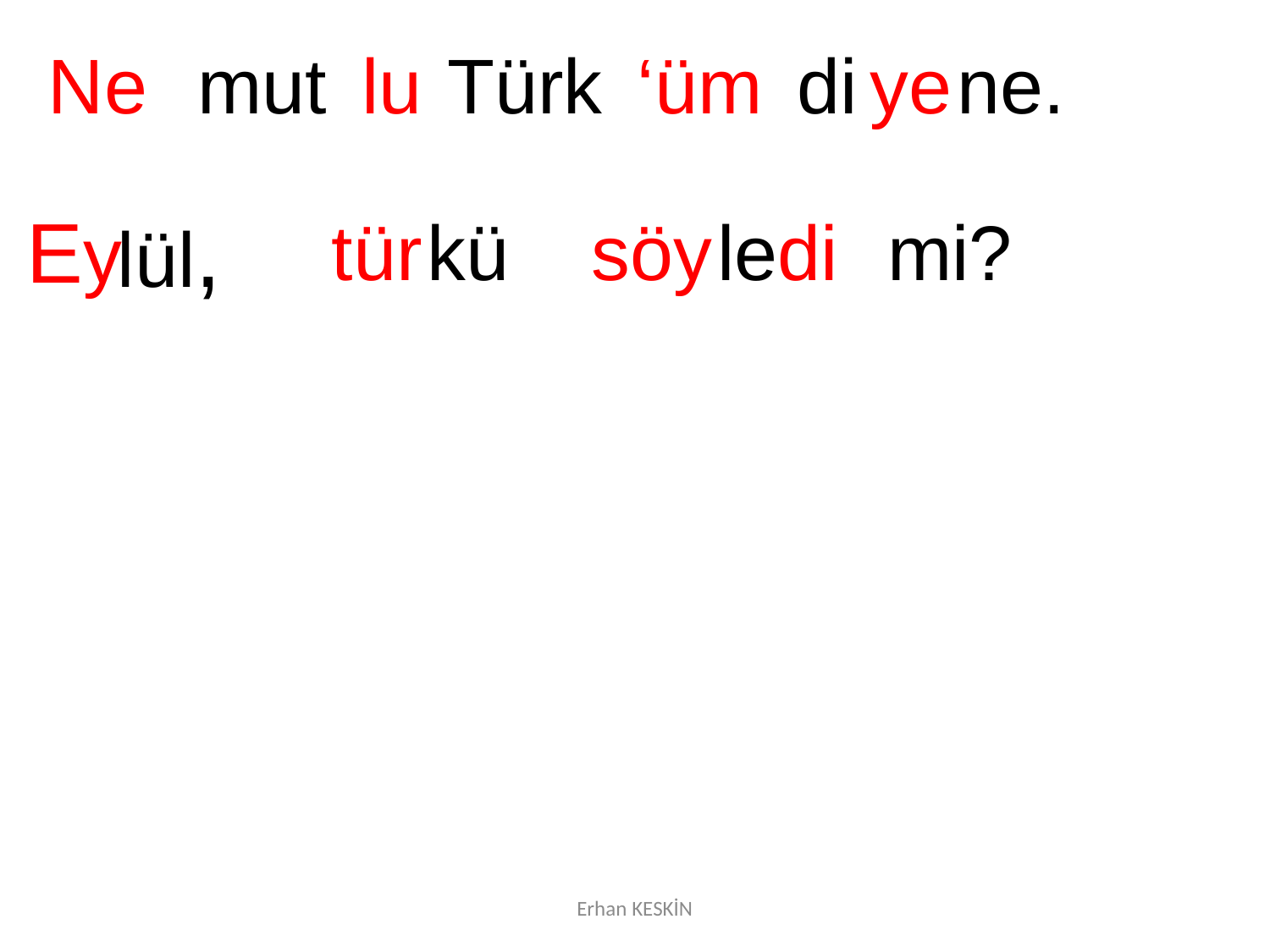

Ne
mut
lu
Türk
‘üm
di
ye
ne.
Ey
lül,
tür
kü
söy
le
di
mi?
Erhan KESKİN